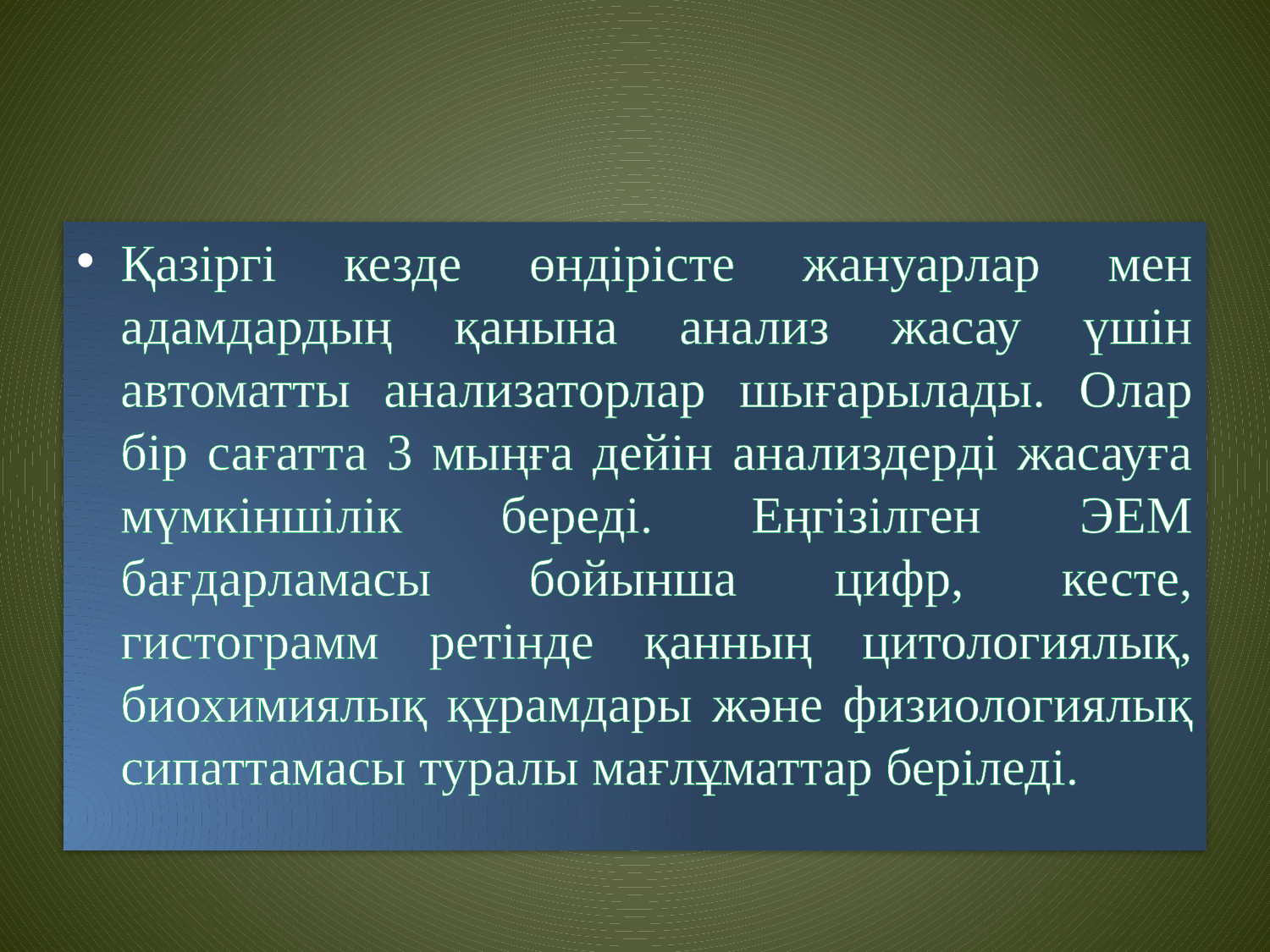

Қазіргі кезде өндірісте жануарлар мен адамдардың қанына анализ жасау үшін автоматты анализаторлар шығарылады. Олар бір сағатта 3 мыңға дейін анализдерді жасауға мүмкіншілік береді. Еңгізілген ЭЕМ бағдарламасы бойынша цифр, кесте, гистограмм ретінде қанның цитологиялық, биохимиялық құрамдары және физиологиялық сипаттамасы туралы мағлұматтар беріледі.